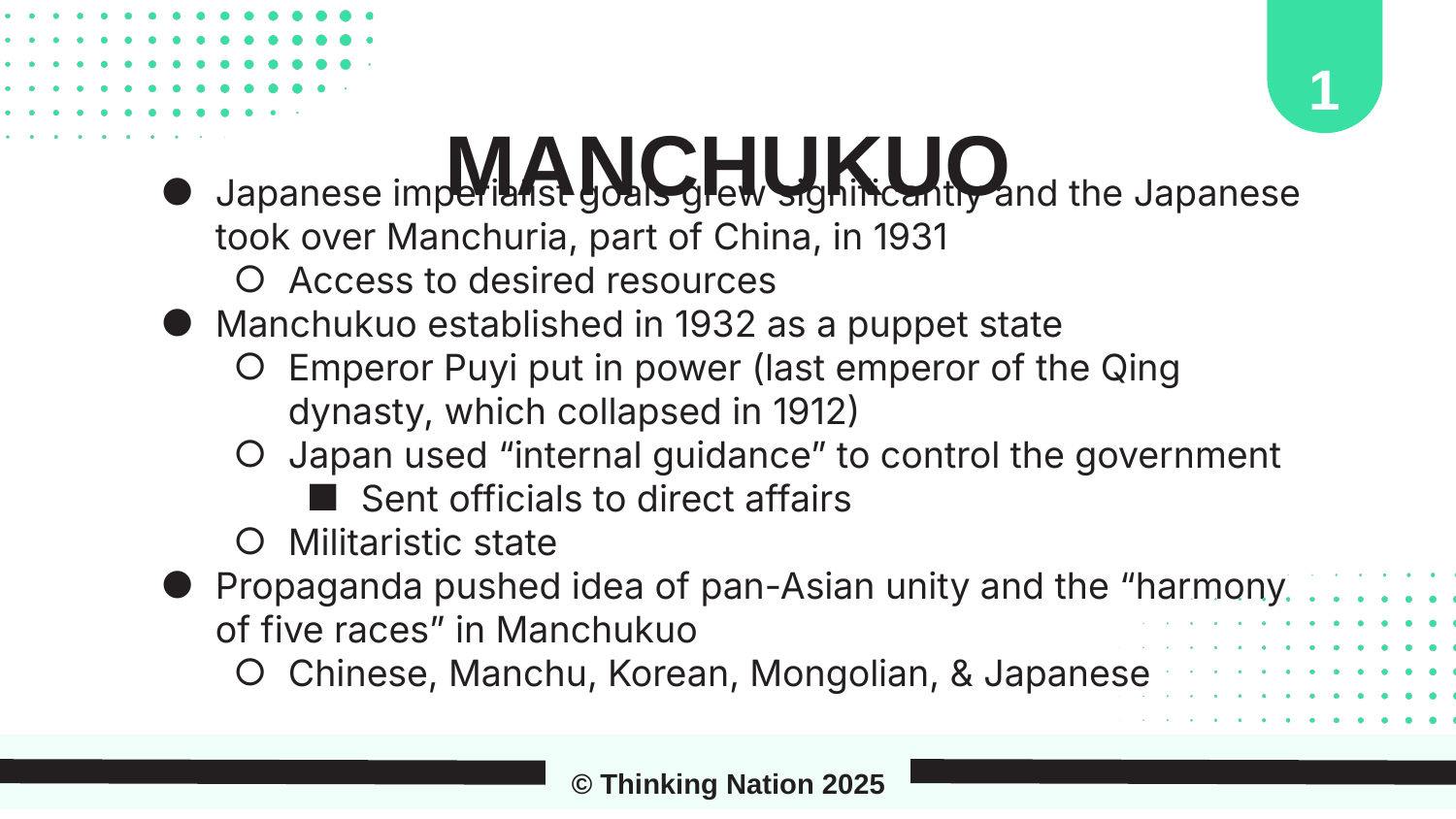

1
MANCHUKUO
Japanese imperialist goals grew significantly and the Japanese took over Manchuria, part of China, in 1931
Access to desired resources
Manchukuo established in 1932 as a puppet state
Emperor Puyi put in power (last emperor of the Qing dynasty, which collapsed in 1912)
Japan used “internal guidance” to control the government
Sent officials to direct affairs
Militaristic state
Propaganda pushed idea of pan-Asian unity and the “harmony of five races” in Manchukuo
Chinese, Manchu, Korean, Mongolian, & Japanese

© Thinking Nation 2025